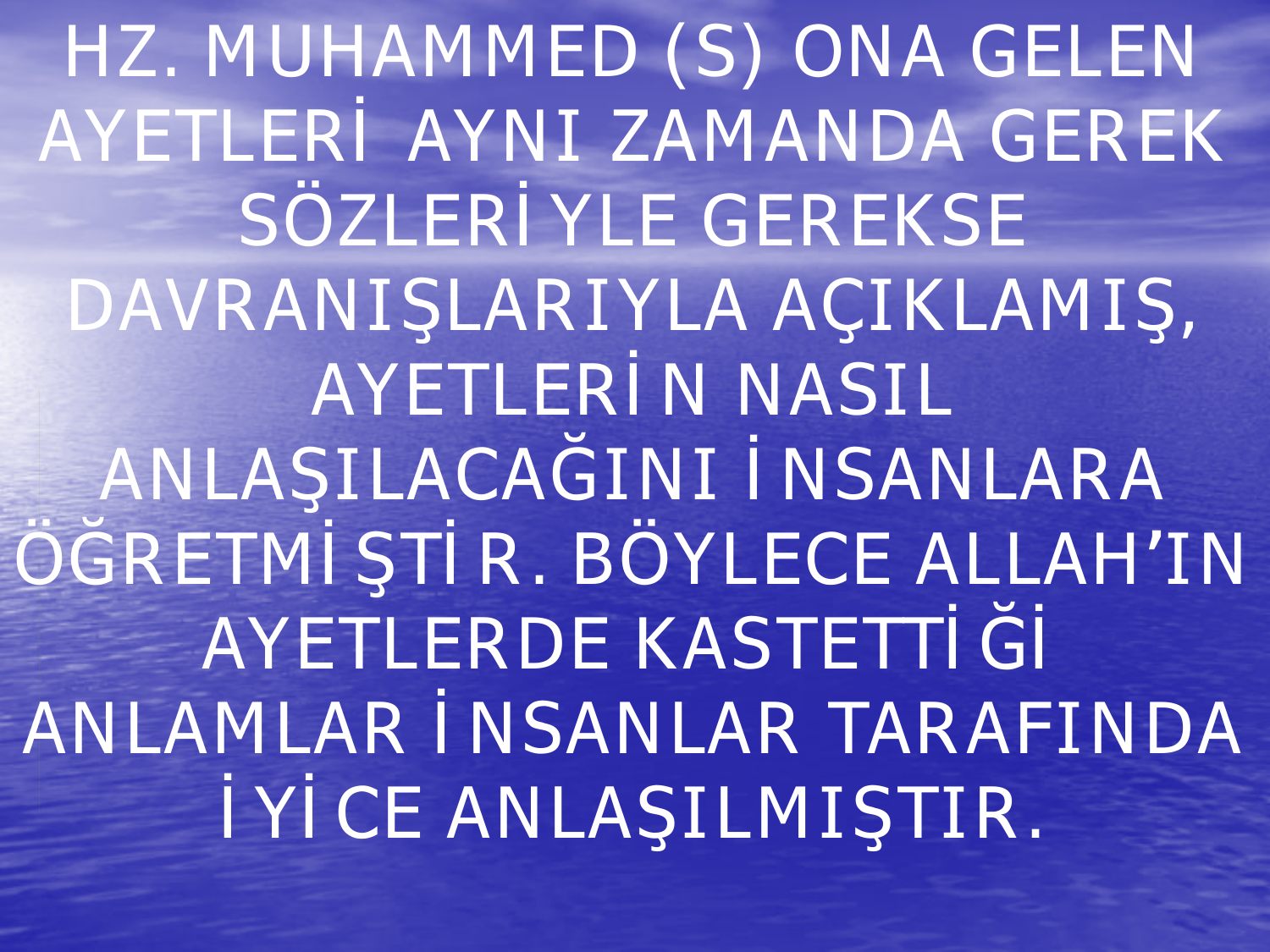

HZ. MUHAMMED (S) ONA GELEN AYETLERİ AYNI ZAMANDA GEREK SÖZLERİYLE GEREKSE DAVRANIŞLARIYLA AÇIKLAMIŞ, AYETLERİN NASIL ANLAŞILACAĞINI İNSANLARA ÖĞRETMİŞTİR. BÖYLECE ALLAH’IN AYETLERDE KASTETTİĞİ ANLAMLAR İNSANLAR TARAFINDA İYİCE ANLAŞILMIŞTIR.
#